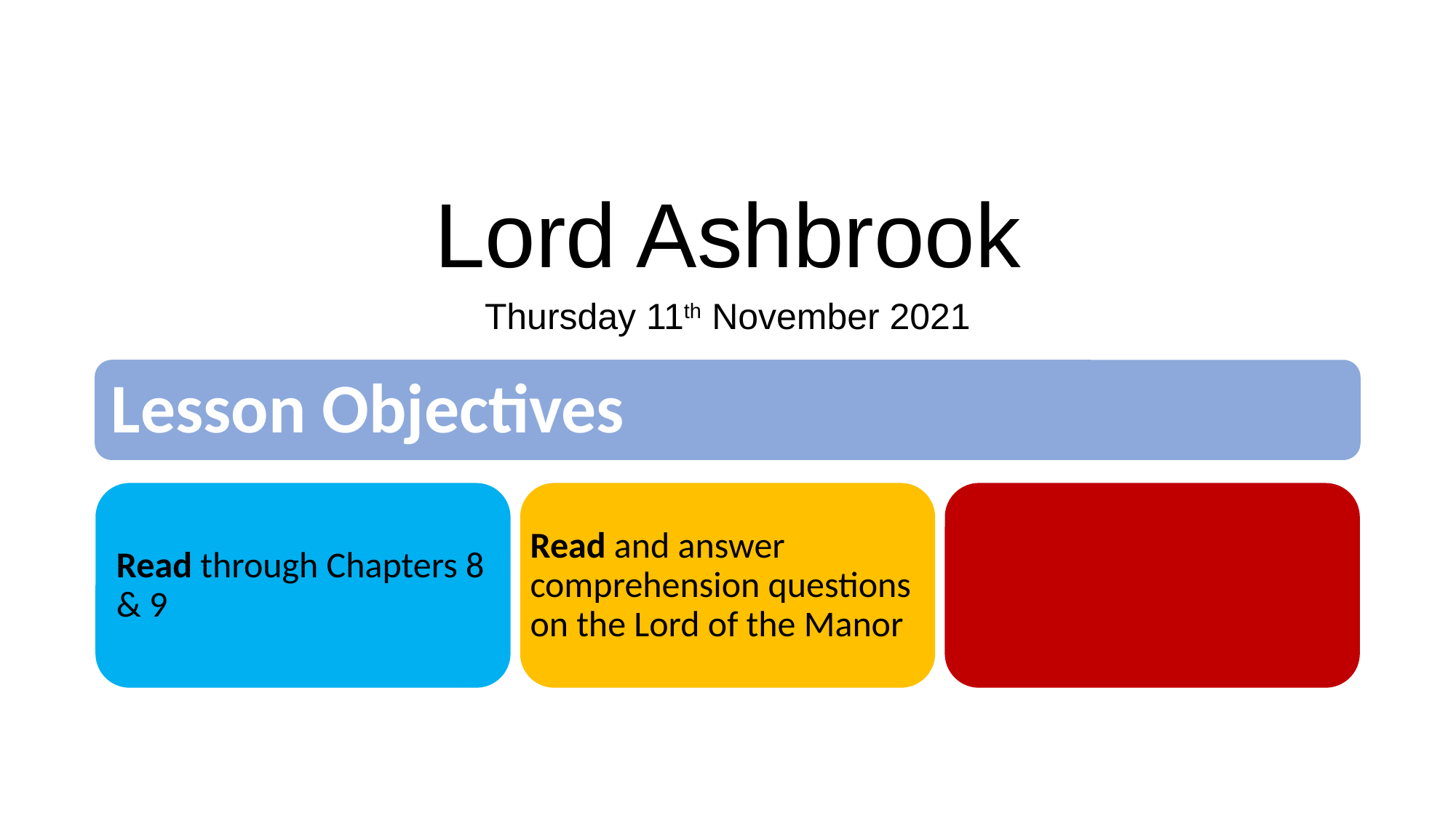

# Lord Ashbrook
Thursday 11th November 2021
Lesson Objectives
Read through Chapters 8 & 9
Read and answer comprehension questions on the Lord of the Manor